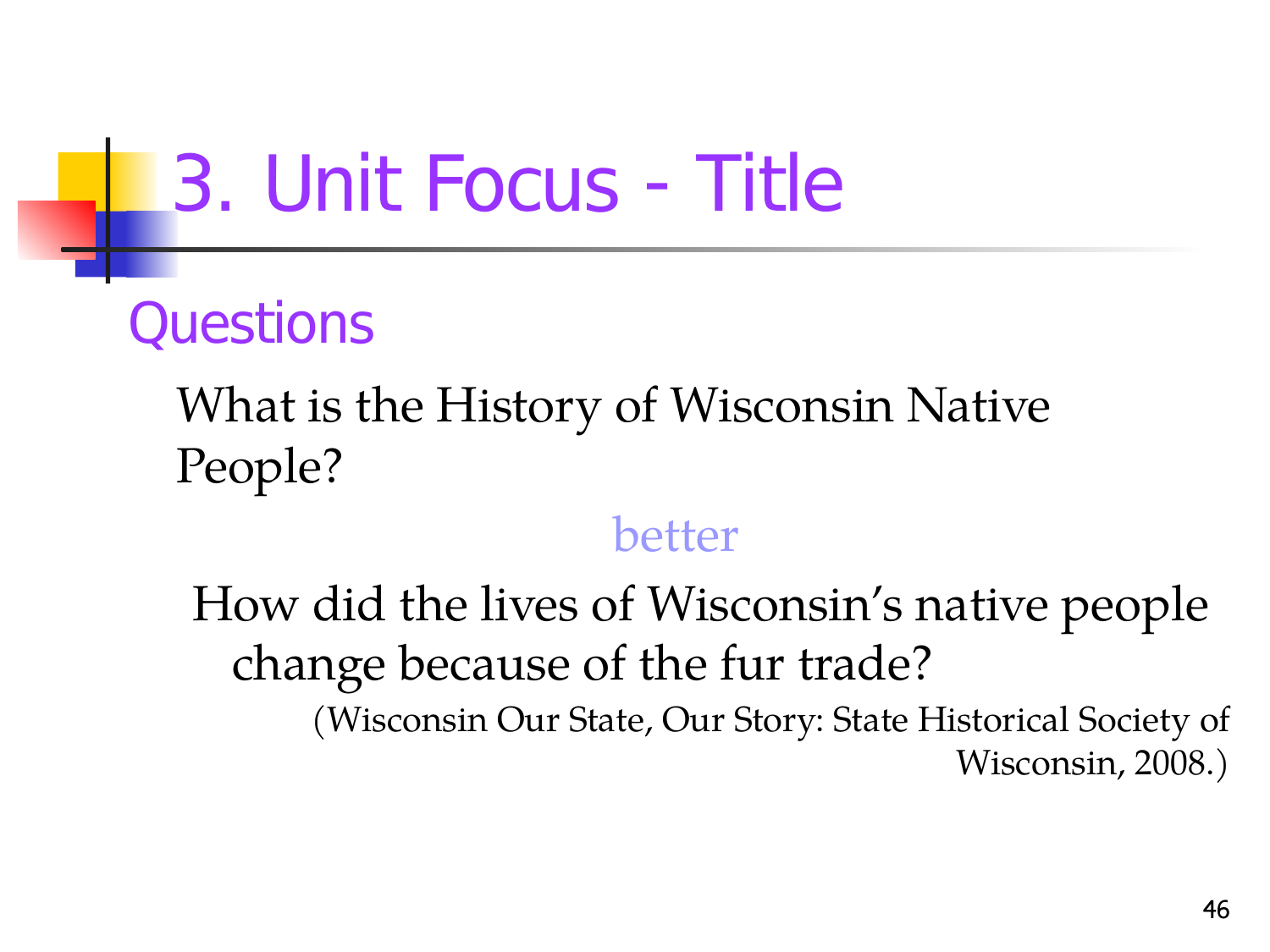

# 3. Unit Focus - Title
Questions
	What is the History of Wisconsin Native People?
				better
How did the lives of Wisconsin’s native people change because of the fur trade?
(Wisconsin Our State, Our Story: State Historical Society of Wisconsin, 2008.)

46